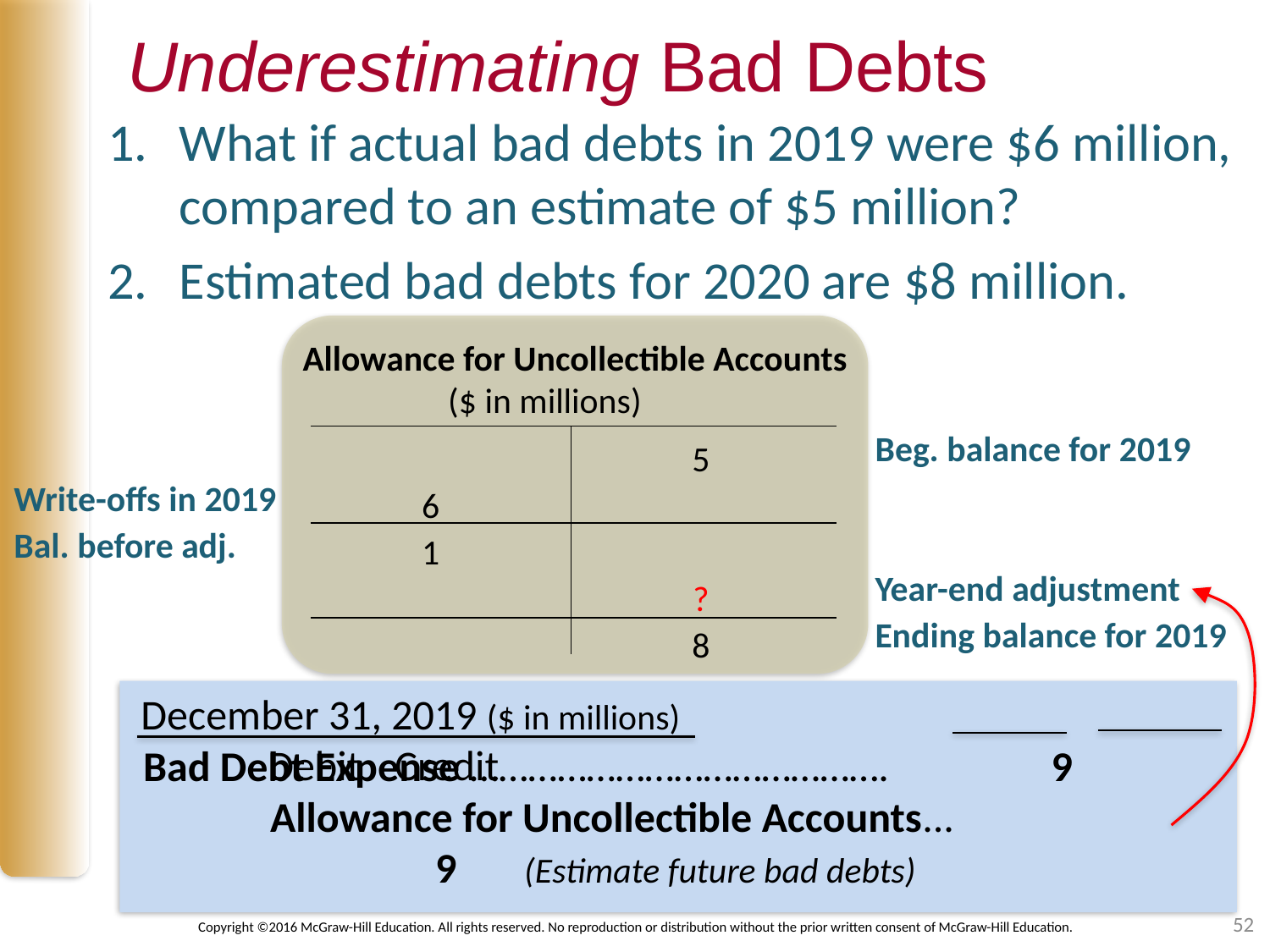

# Underestimating Bad Debts
What if actual bad debts in 2019 were $6 million, compared to an estimate of $5 million?
Estimated bad debts for 2020 are $8 million.

Allowance for Uncollectible Accounts
($ in millions)
Beg. balance for 2019

Year-end adjustment
Ending balance for 2019
		5
	6
	1
		?
		8
Write-offs in 2019
Bal. before adj.

December 31, 2019 ($ in millions)					Debit	Credit
Bad Debt Expense …………………………………….	  	  9
	Allowance for Uncollectible Accounts...				    9	(Estimate future bad debts)